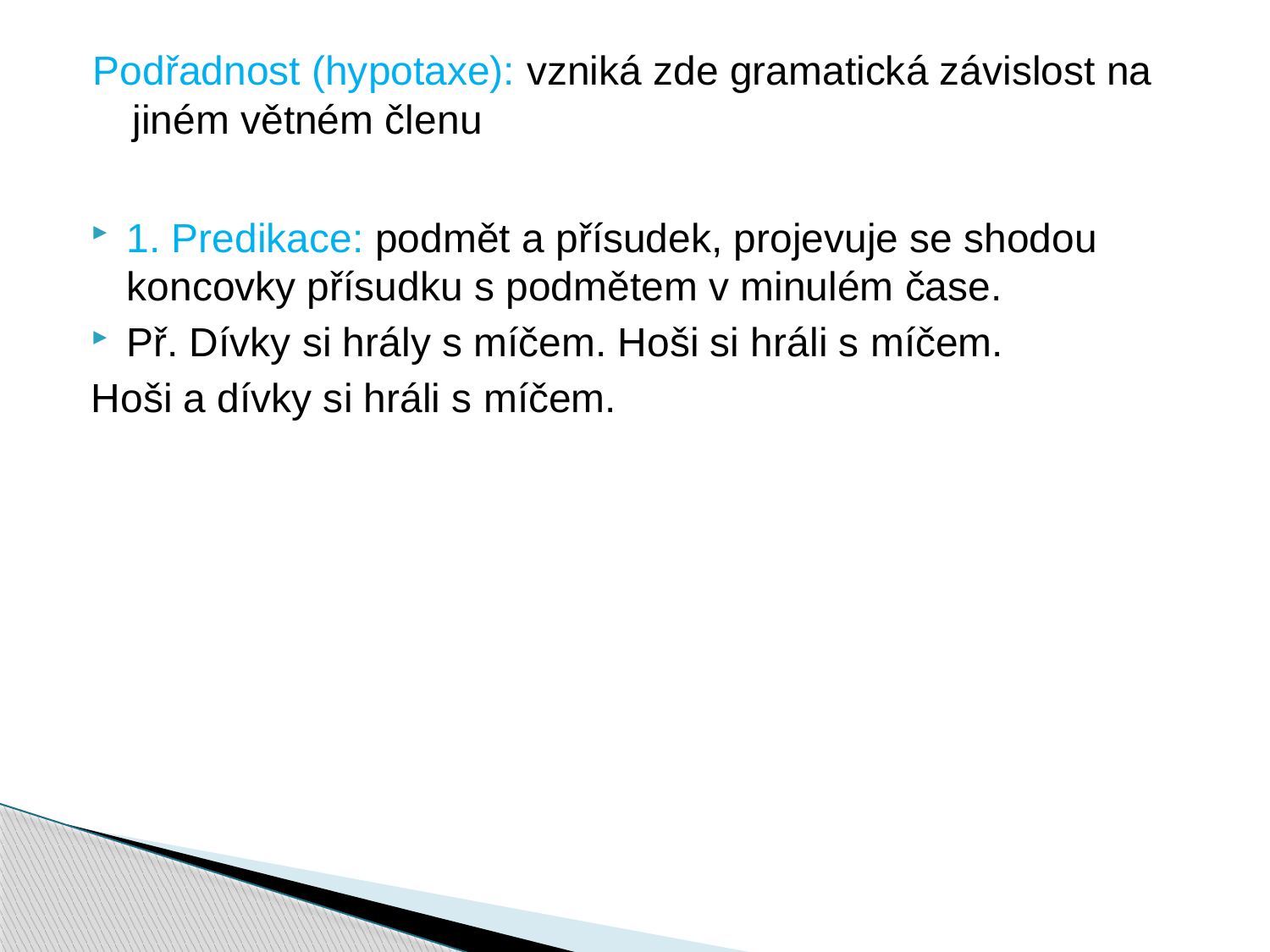

# Podřadnost (hypotaxe): vzniká zde gramatická závislost na jiném větném členu
1. Predikace: podmět a přísudek, projevuje se shodou koncovky přísudku s podmětem v minulém čase.
Př. Dívky si hrály s míčem. Hoši si hráli s míčem.
Hoši a dívky si hráli s míčem.